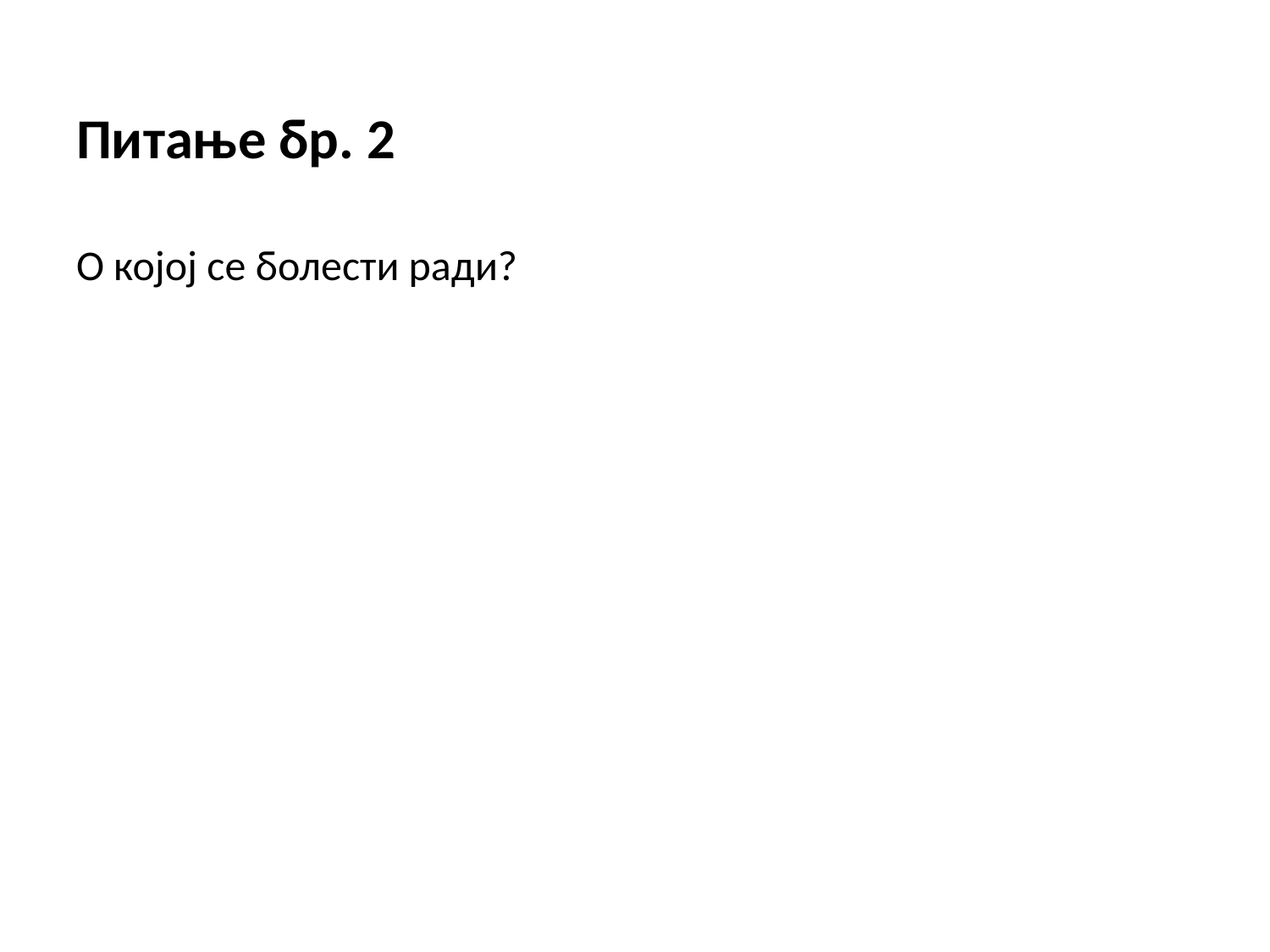

Питање бр. 2

О којој се болести ради?